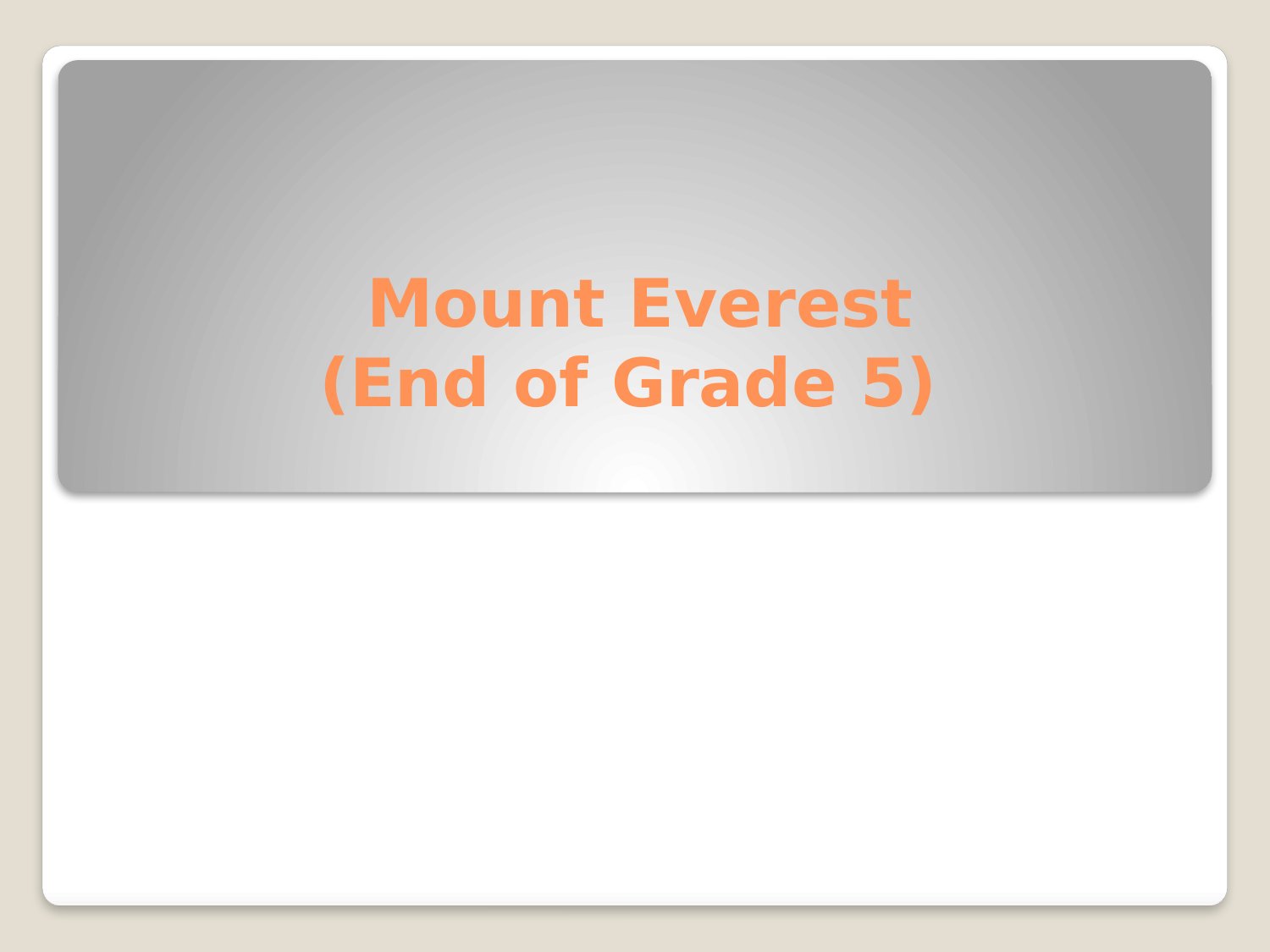

# Mount Everest (End of Grade 5)